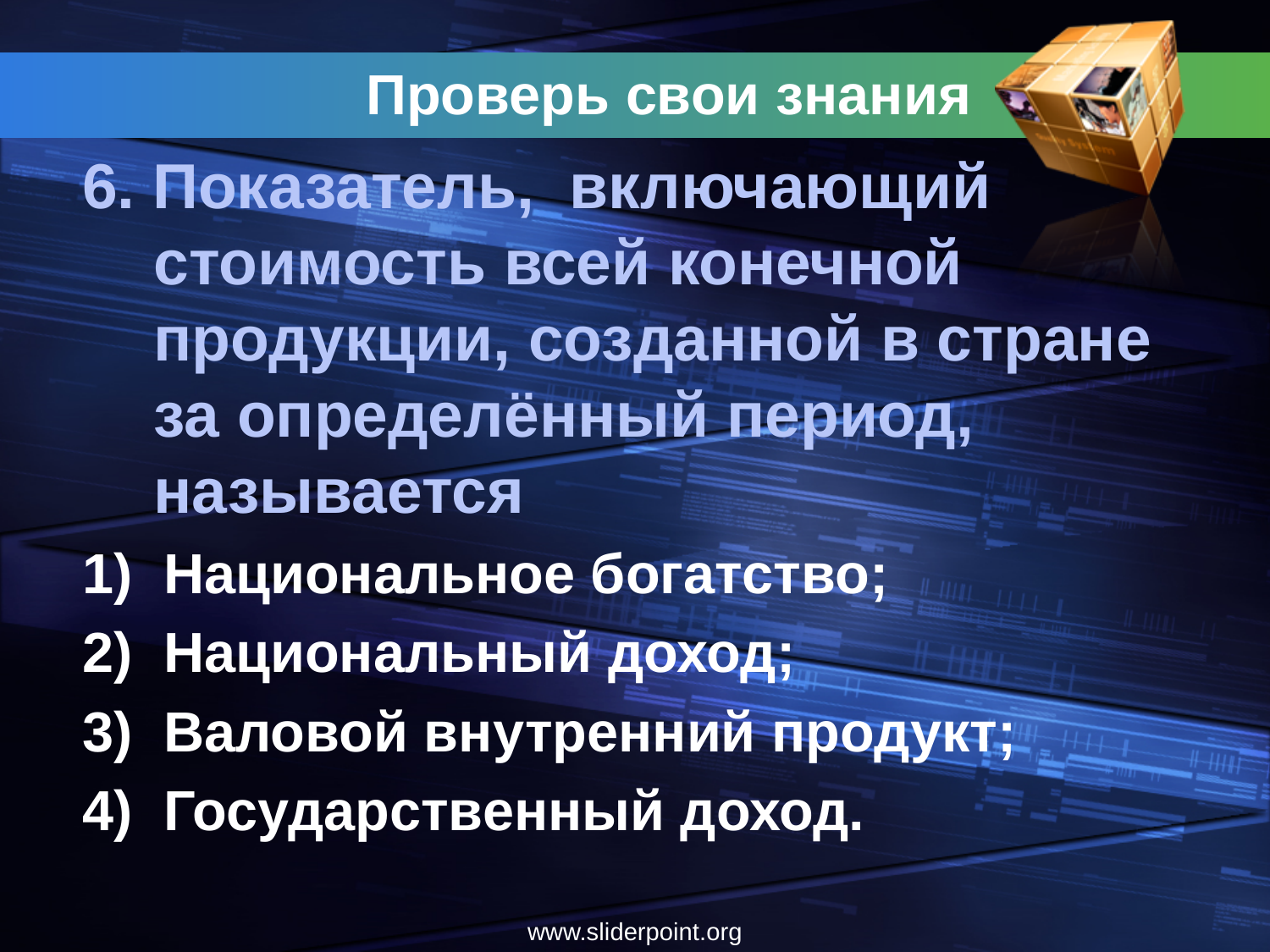

# Проверь свои знания
6. Показатель,  включающий стоимость всей конечной продукции, созданной в стране за определённый период, называется
1)  Национальное богатство;
2)  Национальный доход;
3)  Валовой внутренний продукт;
4)  Государственный доход.
www.sliderpoint.org